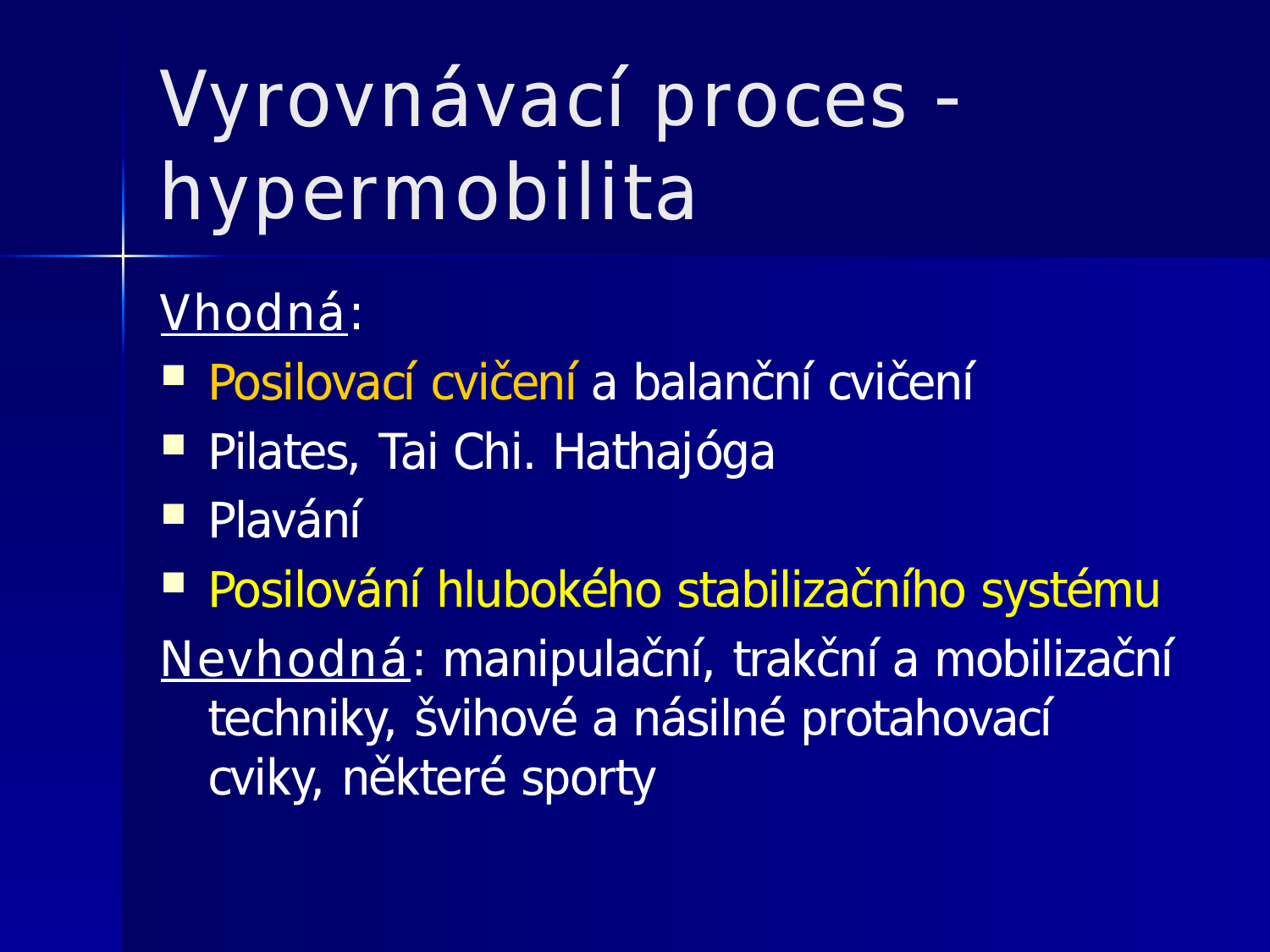

# Vyrovnávací proces - hypermobilita
Vhodná:
Posilovací cvičení a balanční cvičení
Pilates, Tai Chi. Hathajóga
Plavání
Posilování hlubokého stabilizačního systému
Nevhodná: manipulační, trakční a mobilizační techniky, švihové a násilné protahovací cviky, některé sporty